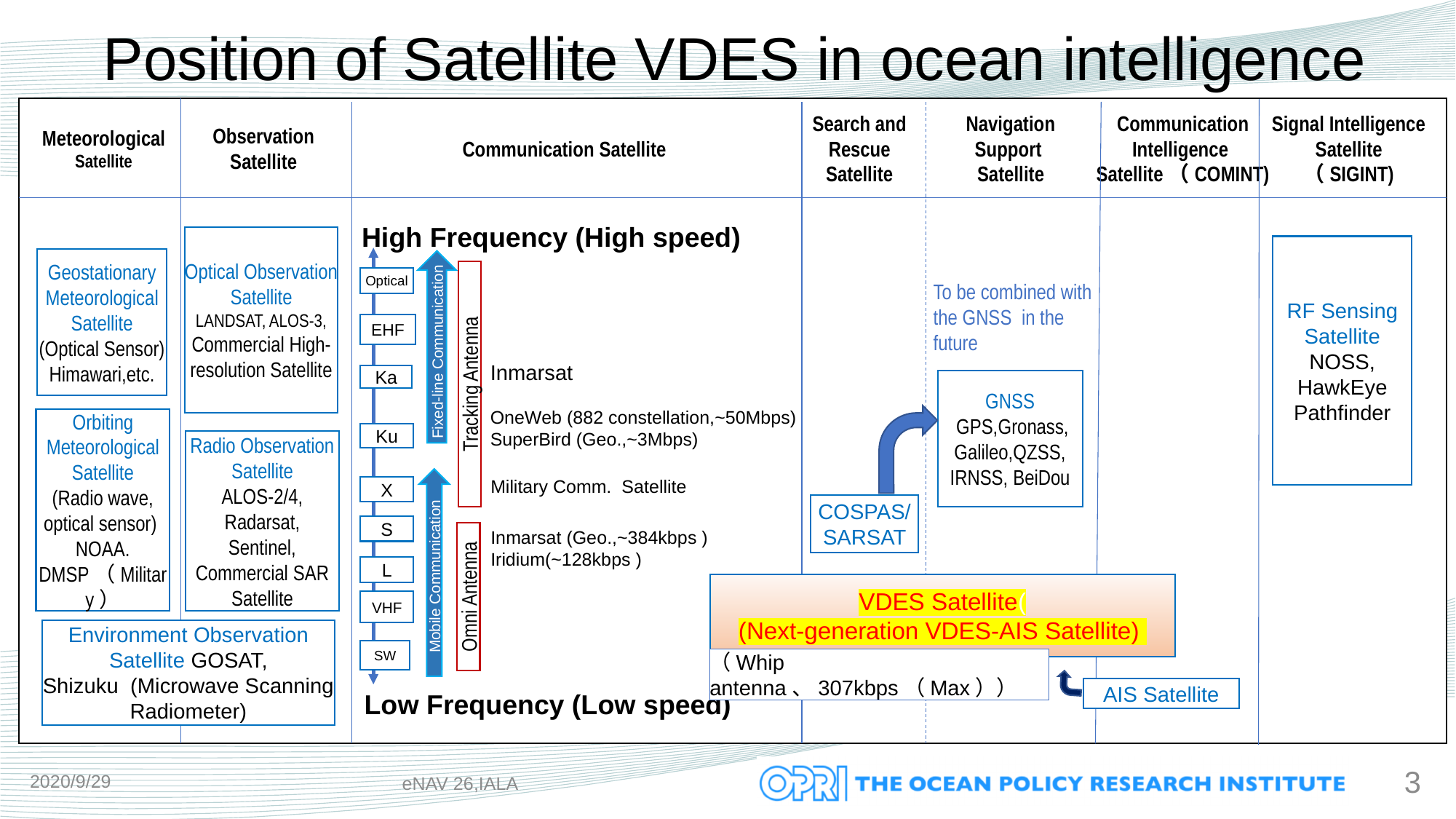

Position of Satellite VDES in ocean intelligence

Search and Rescue Satellite
Navigation Support
Satellite
Communication Intelligence
Satellite（COMINT)
Signal Intelligence Satellite
（SIGINT)
Observation Satellite
Meteorological Satellite
Communication Satellite
High Frequency (High speed)
Optical Observation Satellite
LANDSAT, ALOS-3,
Commercial High-resolution Satellite
RF Sensing Satellite
NOSS,
HawkEye Pathfinder
Geostationary Meteorological Satellite
(Optical Sensor)
Himawari,etc.
Fixed-line Communication
Tracking Antenna
Optical
To be combined with the GNSS  in the future
EHF
Inmarsat
Ka
GNSS
 GPS,Gronass, Galileo,QZSS,
IRNSS, BeiDou
OneWeb (882 constellation,~50Mbps)
SuperBird (Geo.,~3Mbps)

Orbiting Meteorological Satellite
(Radio wave, optical sensor)
NOAA.
DMSP（Military）
Ku
Radio Observation Satellite
ALOS-2/4,
Radarsat,
Sentinel,
Commercial SAR Satellite
Mobile Communication
Military Comm.  Satellite
X
COSPAS/
SARSAT
S
Omni Antenna
Inmarsat (Geo.,~384kbps )
Iridium(~128kbps )
L
VDES Satellite(
(Next-generation VDES-AIS Satellite)
（Whip antenna、307kbps（Max））
VHF
Environment Observation Satellite GOSAT,
Shizuku  (Microwave Scanning Radiometer)
SW

AIS Satellite
Low Frequency (Low speed)
2020/9/29
3
eNAV 26,IALA